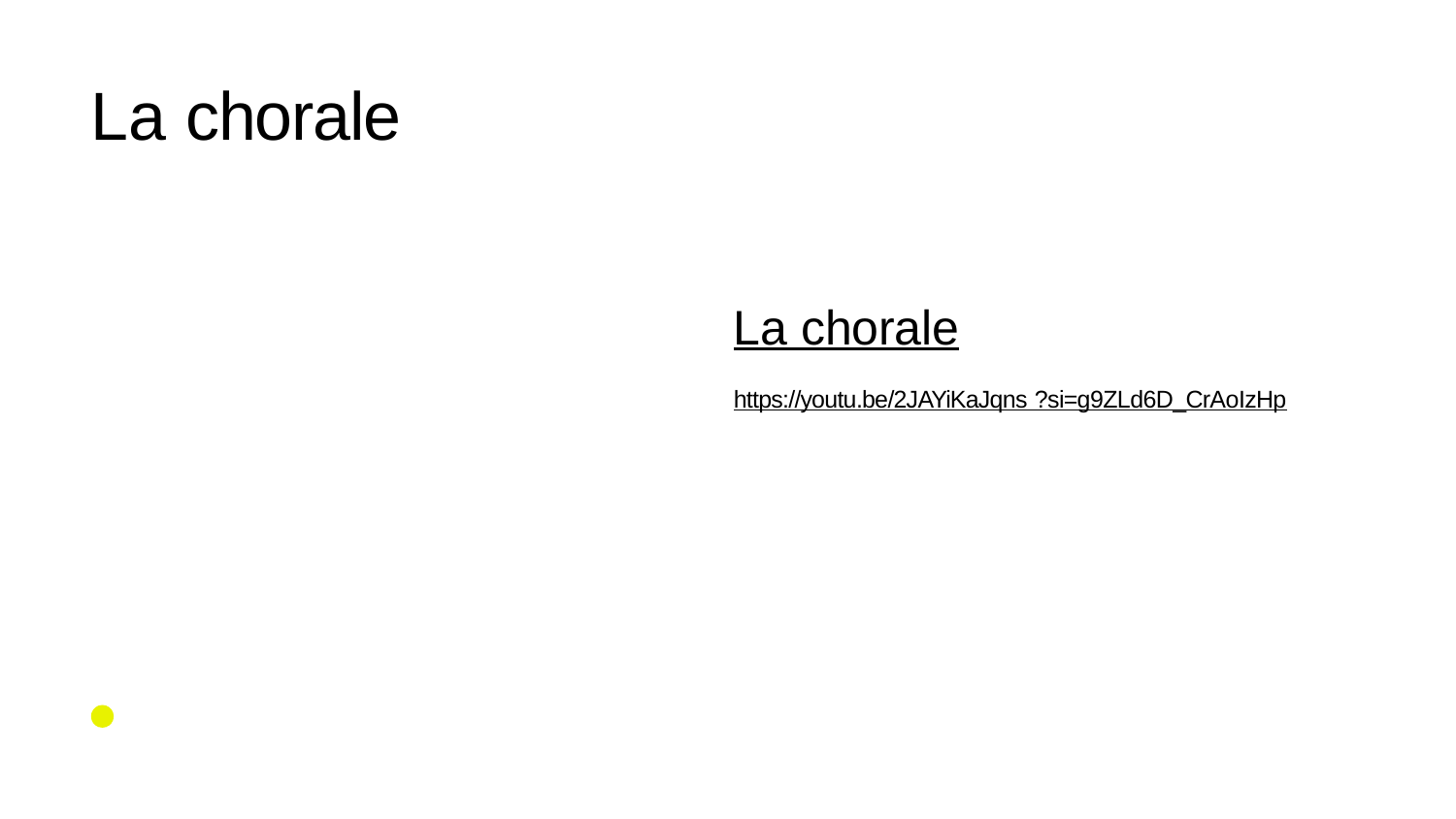

# La chorale
La chorale
https://youtu.be/2JAYiKaJqns ?si=g9ZLd6D_CrAoIzHp